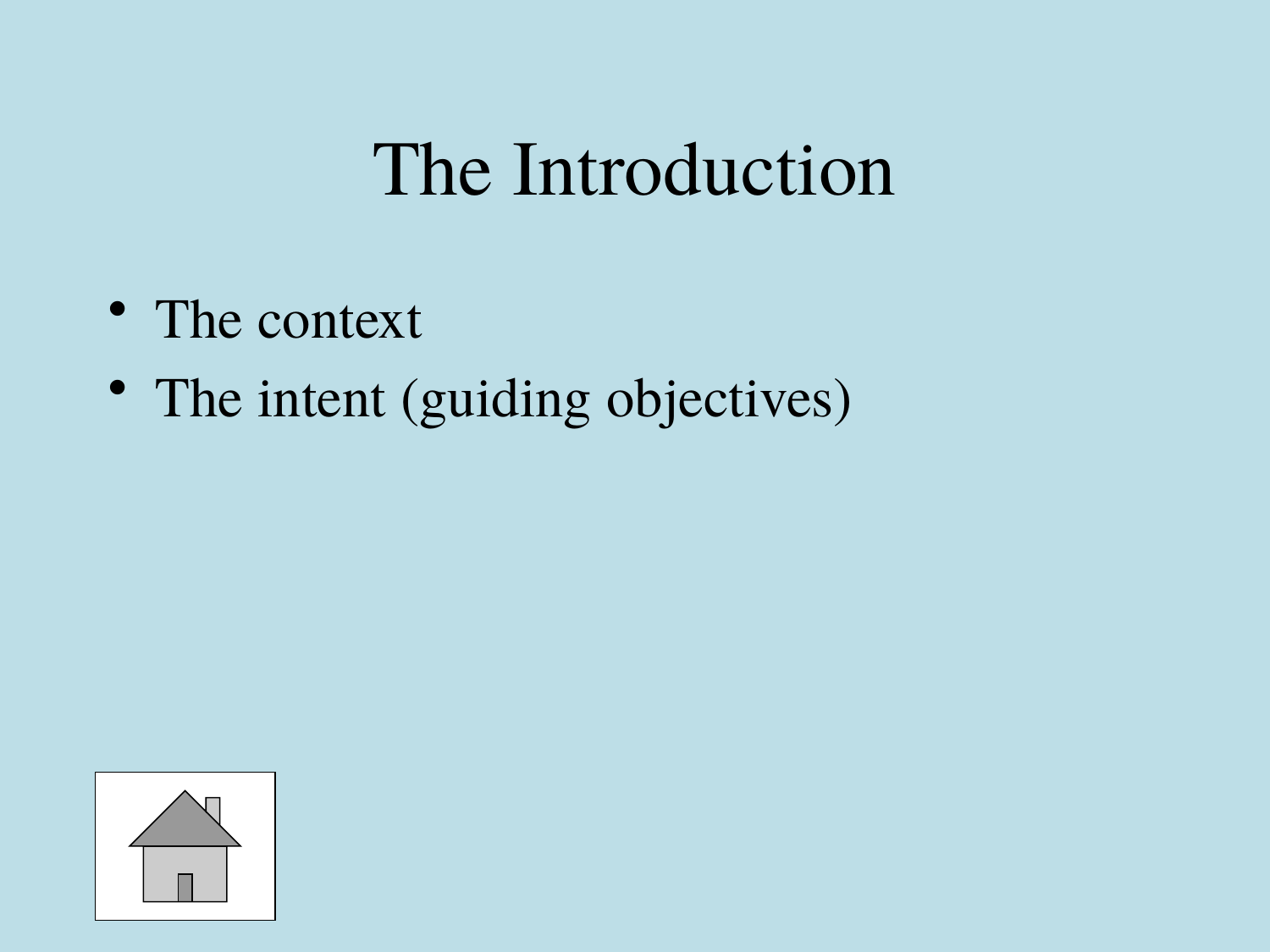

# The Introduction
The context
The intent (guiding objectives)